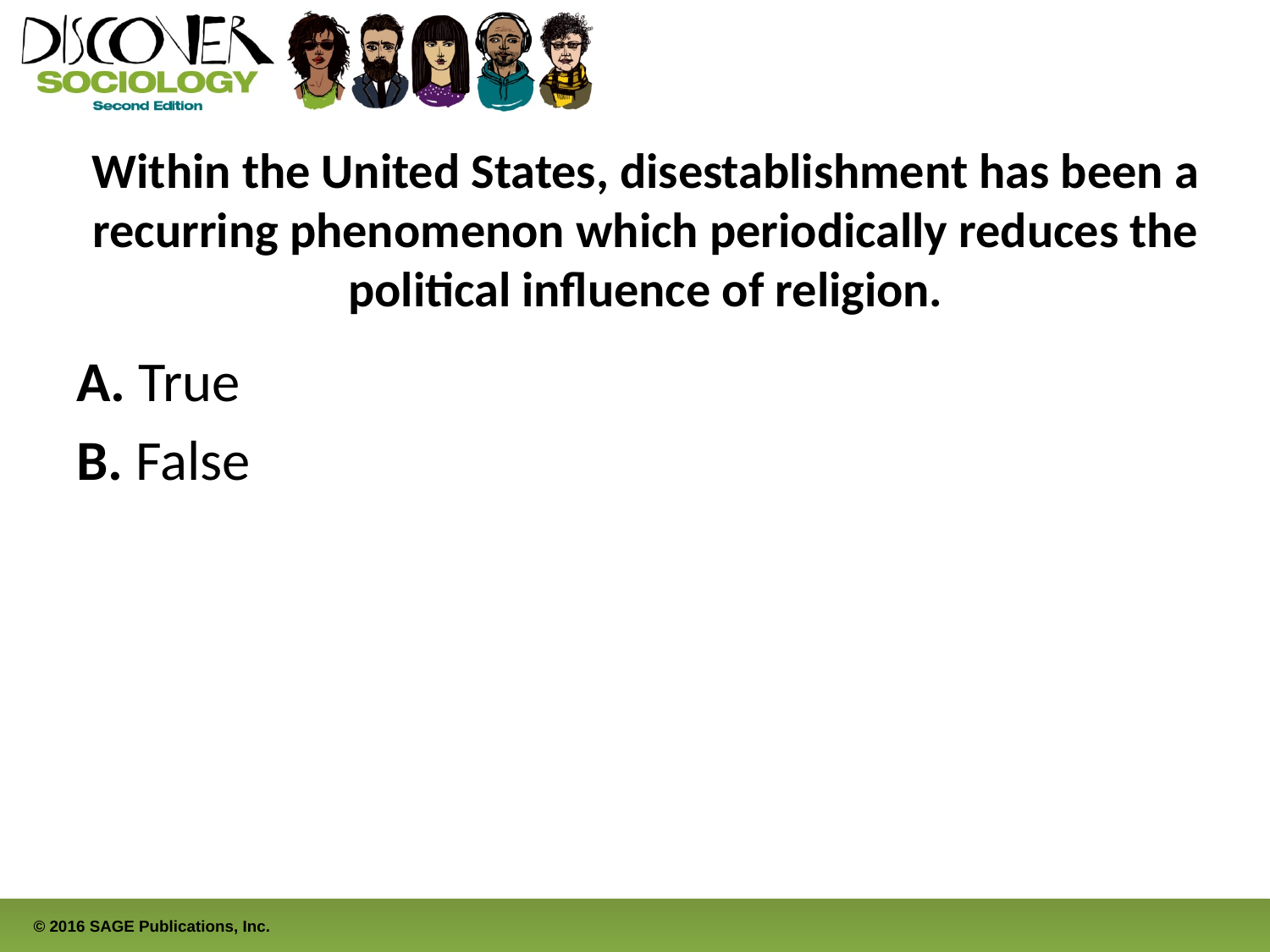

# Within the United States, disestablishment has been a recurring phenomenon which periodically reduces the political influence of religion.
A. True
B. False